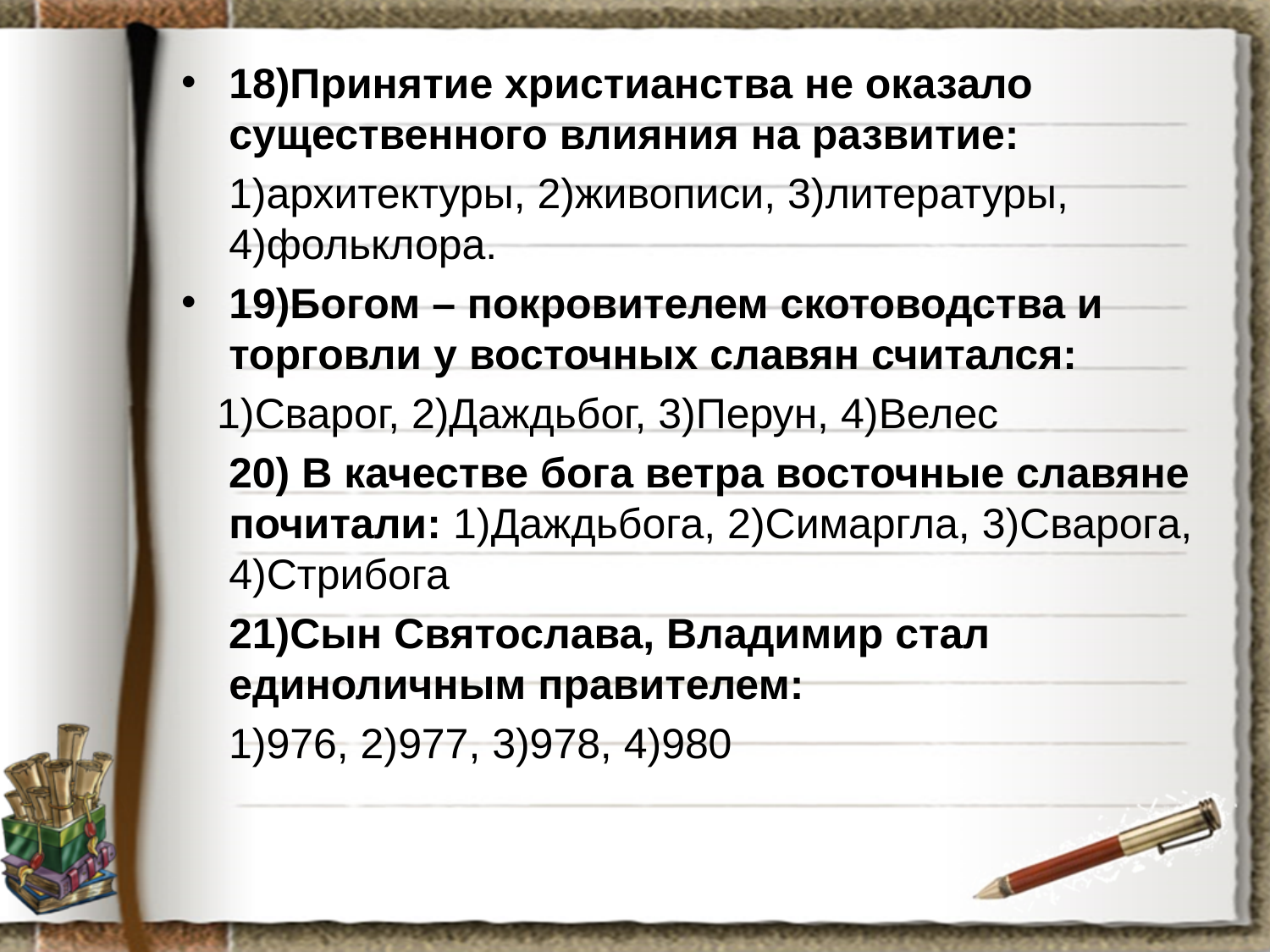

18)Принятие христианства не оказало существенного влияния на развитие:
    1)архитектуры, 2)живописи, 3)литературы, 4)фольклора.
19)Богом – покровителем скотоводства и торговли у восточных славян считался:
   1)Сварог, 2)Даждьбог, 3)Перун, 4)Велес
    20) В качестве бога ветра восточные славяне почитали: 1)Даждьбога, 2)Симаргла, 3)Сварога, 4)Стрибога
    21)Сын Святослава, Владимир стал единоличным правителем:
    1)976, 2)977, 3)978, 4)980